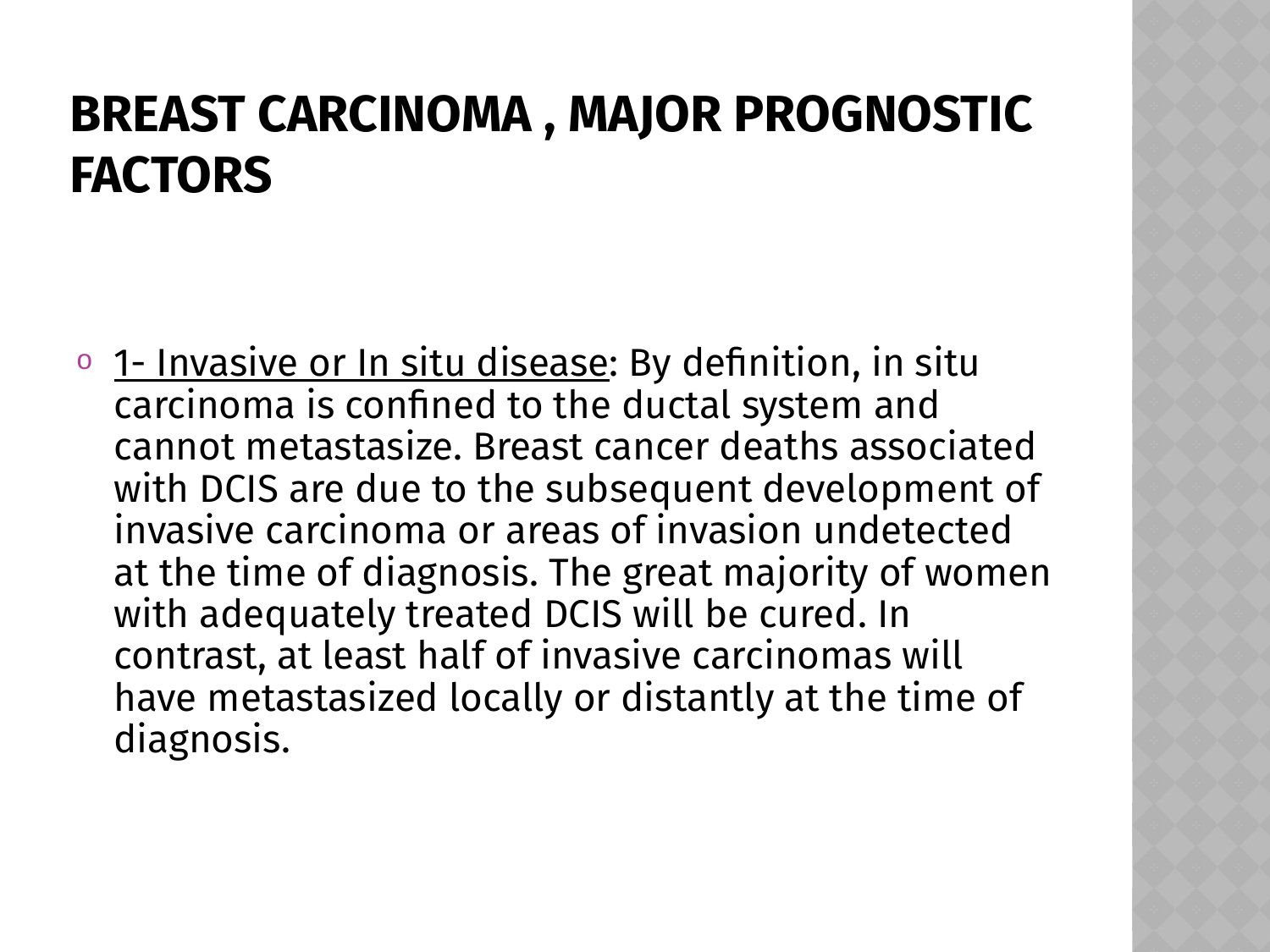

# Breast Carcinoma , Major Prognostic Factors

1- Invasive or In situ disease: By definition, in situ carcinoma is confined to the ductal system and cannot metastasize. Breast cancer deaths associated with DCIS are due to the subsequent development of invasive carcinoma or areas of invasion undetected at the time of diagnosis. The great majority of women with adequately treated DCIS will be cured. In contrast, at least half of invasive carcinomas will have metastasized locally or distantly at the time of diagnosis.